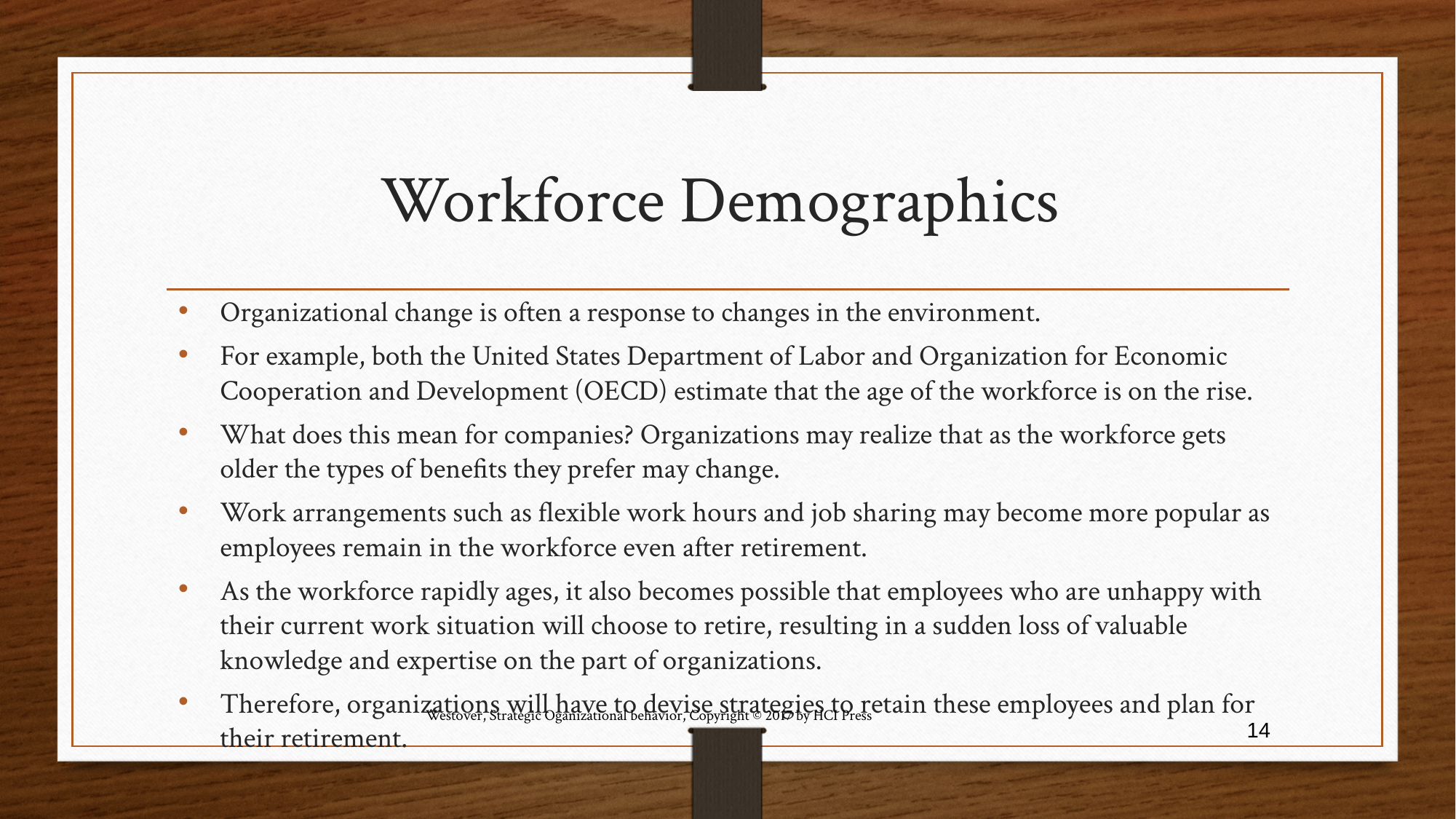

# Workforce Demographics
Organizational change is often a response to changes in the environment.
For example, both the United States Department of Labor and Organization for Economic Cooperation and Development (OECD) estimate that the age of the workforce is on the rise.
What does this mean for companies? Organizations may realize that as the workforce gets older the types of benefits they prefer may change.
Work arrangements such as flexible work hours and job sharing may become more popular as employees remain in the workforce even after retirement.
As the workforce rapidly ages, it also becomes possible that employees who are unhappy with their current work situation will choose to retire, resulting in a sudden loss of valuable knowledge and expertise on the part of organizations.
Therefore, organizations will have to devise strategies to retain these employees and plan for their retirement.
Westover, Strategic Oganizational behavior, Copyright © 2017 by HCI Press
14